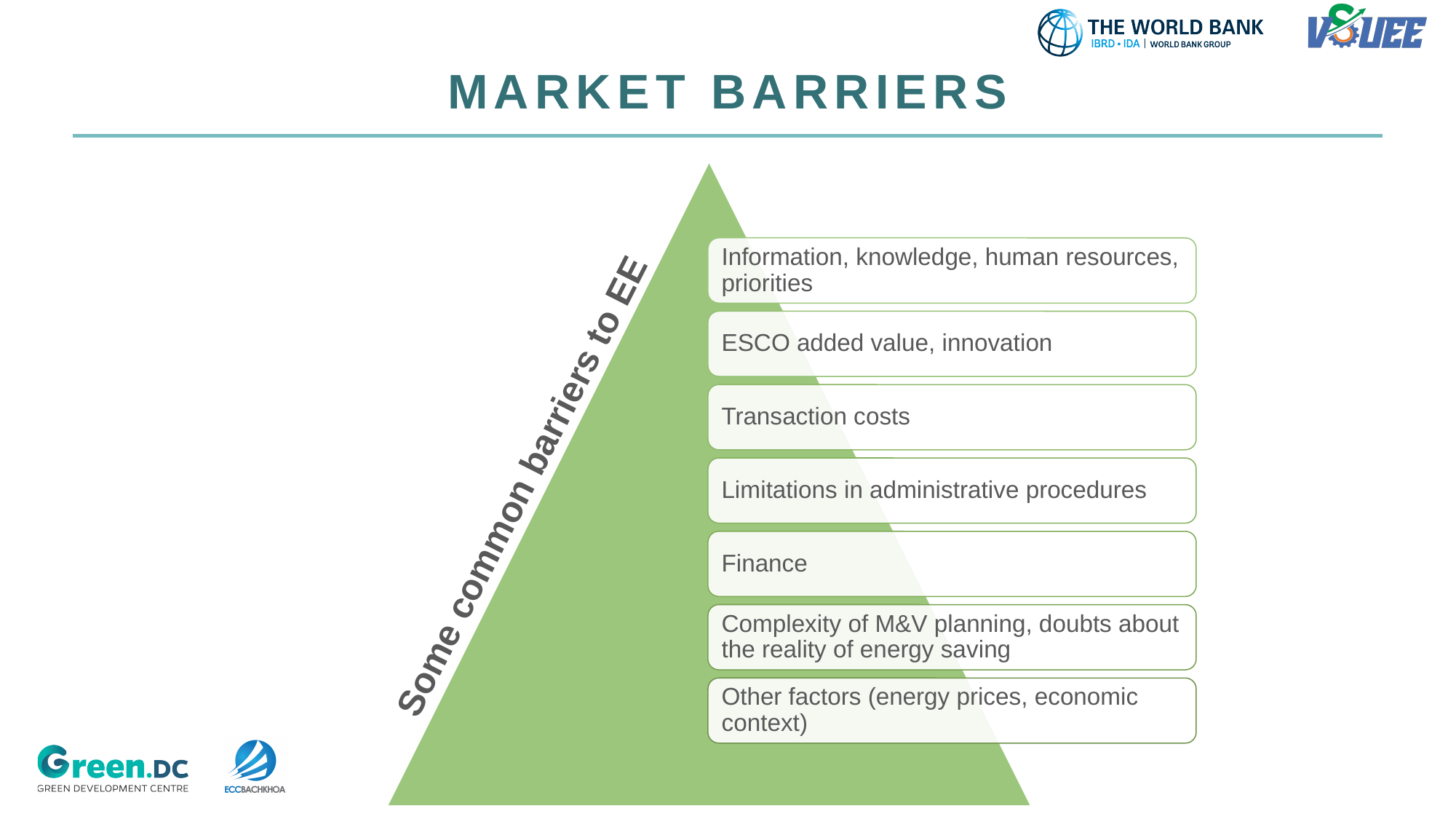

MARKET BARRIERS
Information, knowledge, human resources, priorities
ESCO added value, innovation
Transaction costs
Limitations in administrative procedures
Finance
Complexity of M&V planning, doubts about the reality of energy saving
Other factors (energy prices, economic context)

Some common barriers to EE